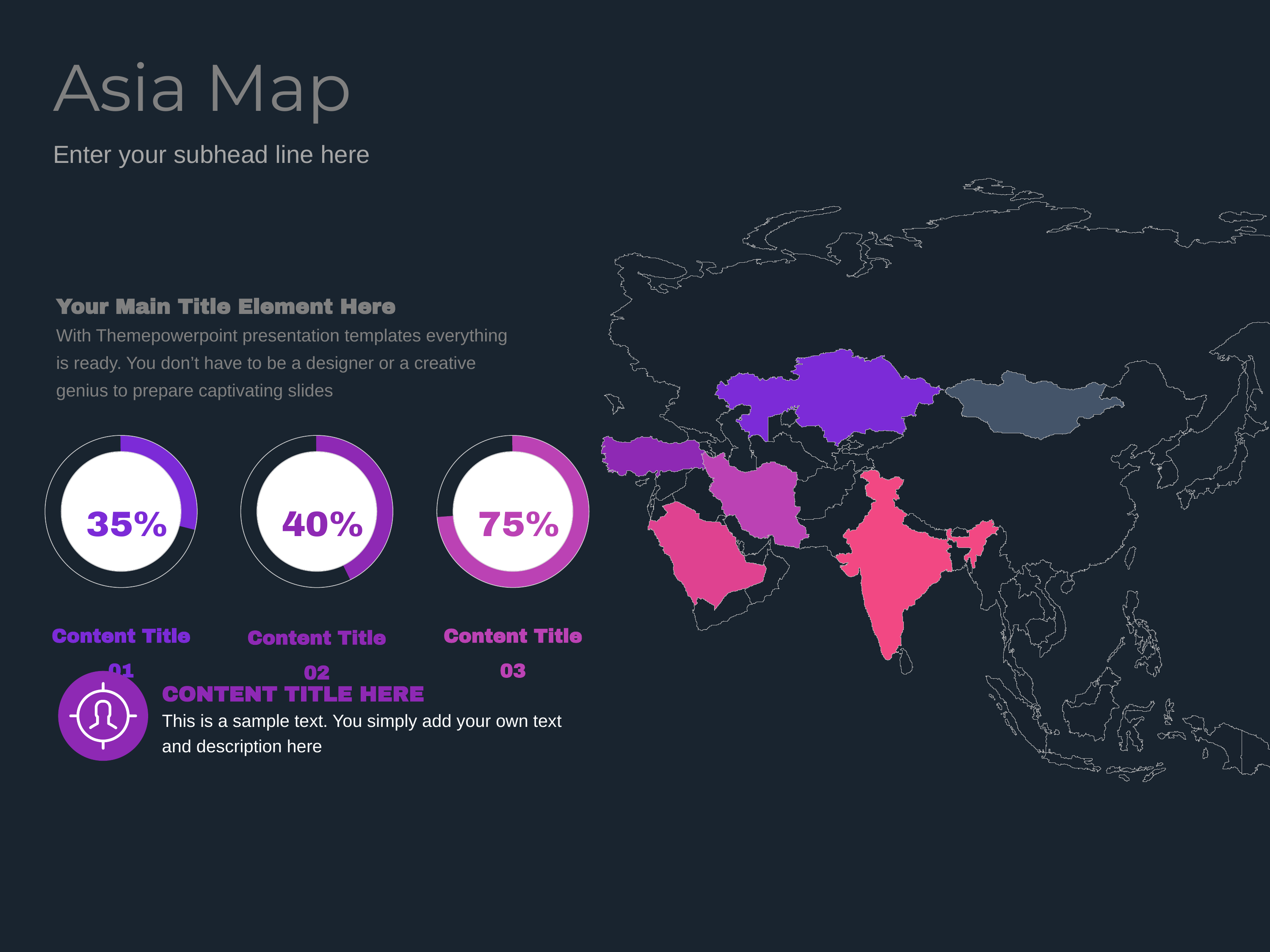

# Asia Map
Enter your subhead line here

Your Main Title Element Here
With Themepowerpoint presentation templates everything is ready. You don’t have to be a designer or a creative genius to prepare captivating slides

35%

40%

75%
Content Title 01
Content Title 03
Content Title 02

CONTENT TITLE HERE
This is a sample text. You simply add your own text and description here